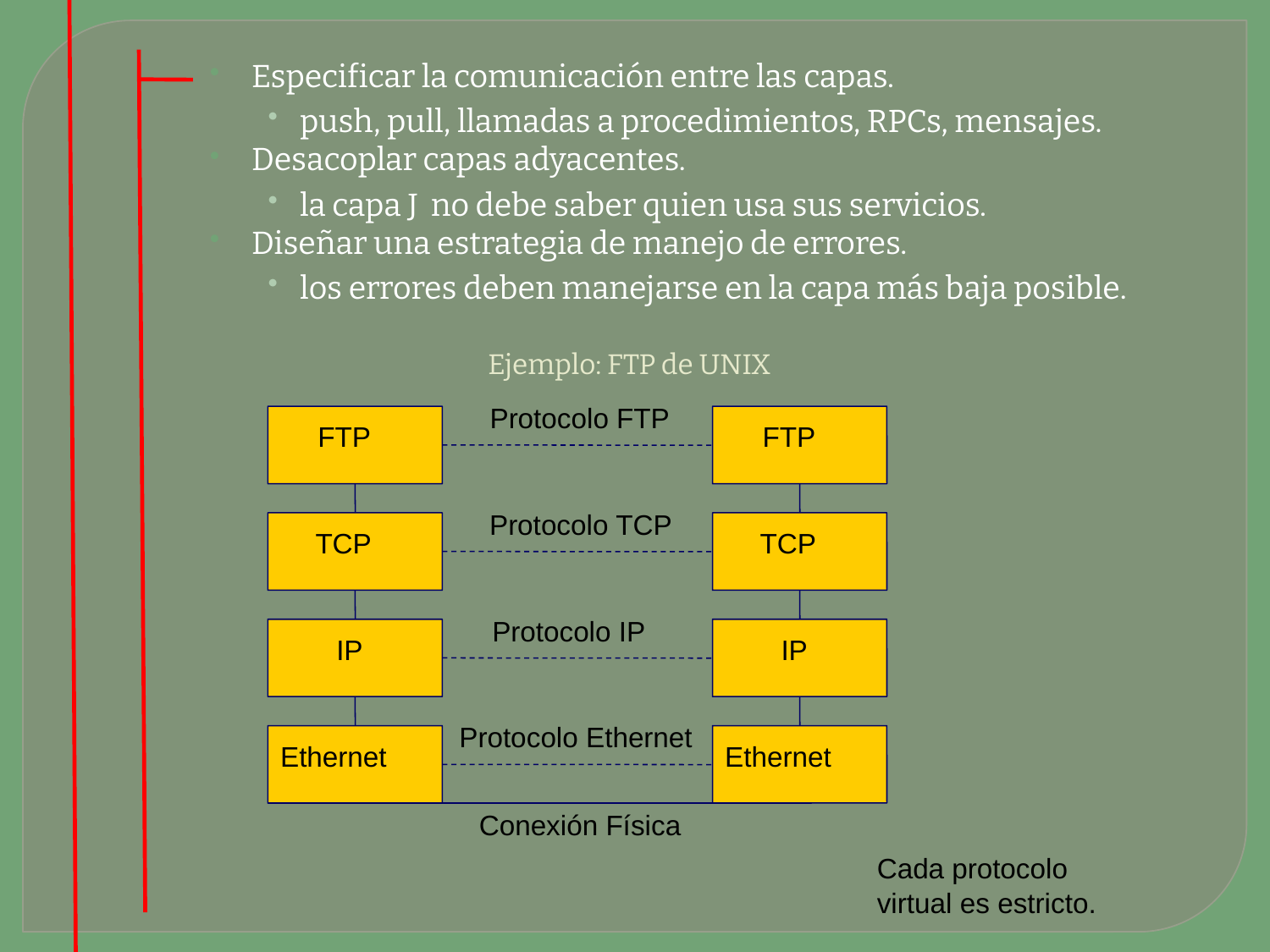

Especificar la comunicación entre las capas.
push, pull, llamadas a procedimientos, RPCs, mensajes.
Desacoplar capas adyacentes.
la capa J  no debe saber quien usa sus servicios.
Diseñar una estrategia de manejo de errores.
los errores deben manejarse en la capa más baja posible.

Ejemplo: FTP de UNIX
Protocolo FTP

FTP

FTP
Protocolo TCP

TCP

TCP
Protocolo IP

IP

IP
Protocolo Ethernet

Ethernet

Ethernet
Conexión Física
Cada protocolo
virtual es estricto.